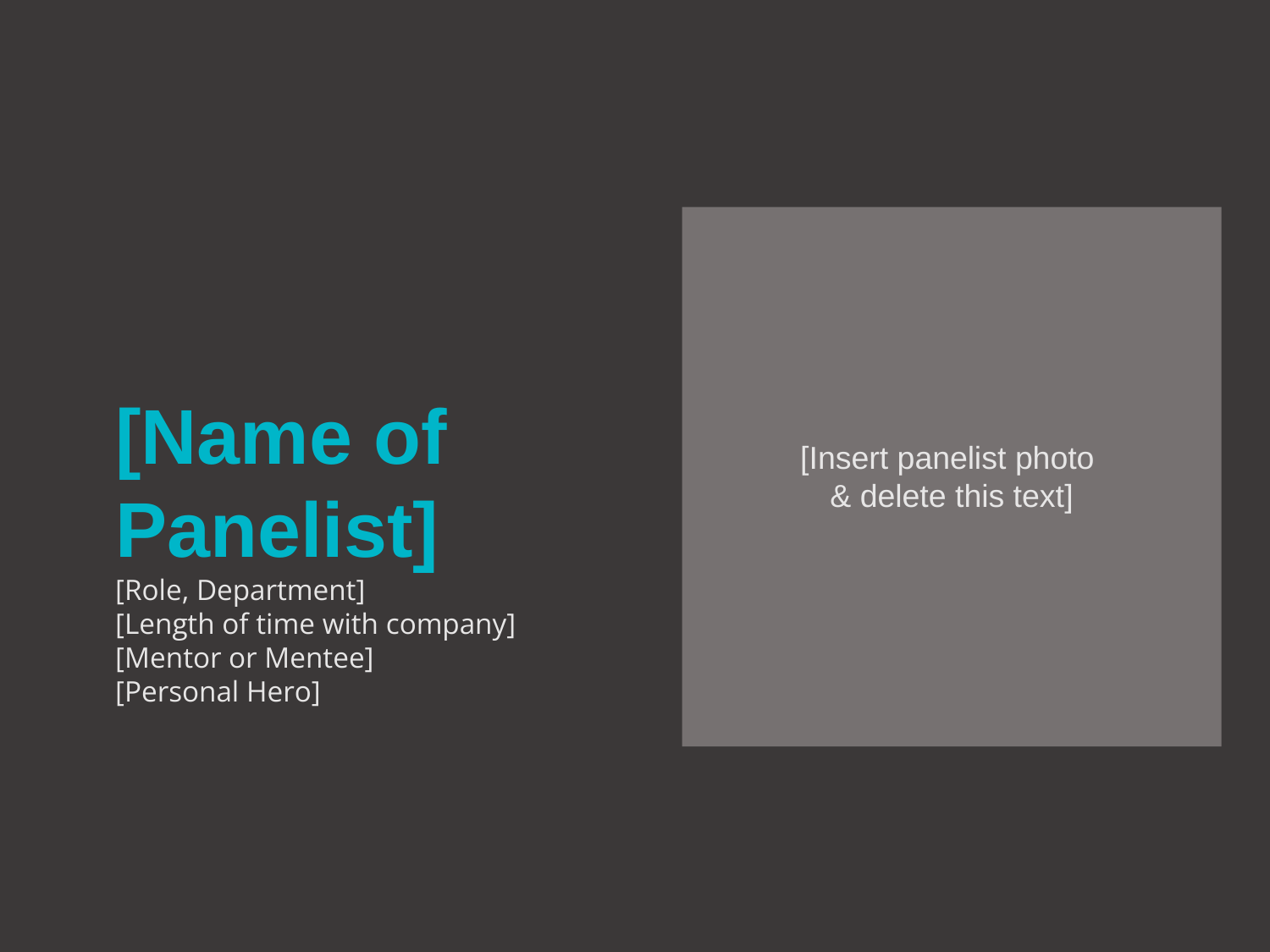

[Name of Panelist]
[Role, Department]
[Length of time with company]
[Mentor or Mentee]
[Personal Hero]
[Insert panelist photo
& delete this text]